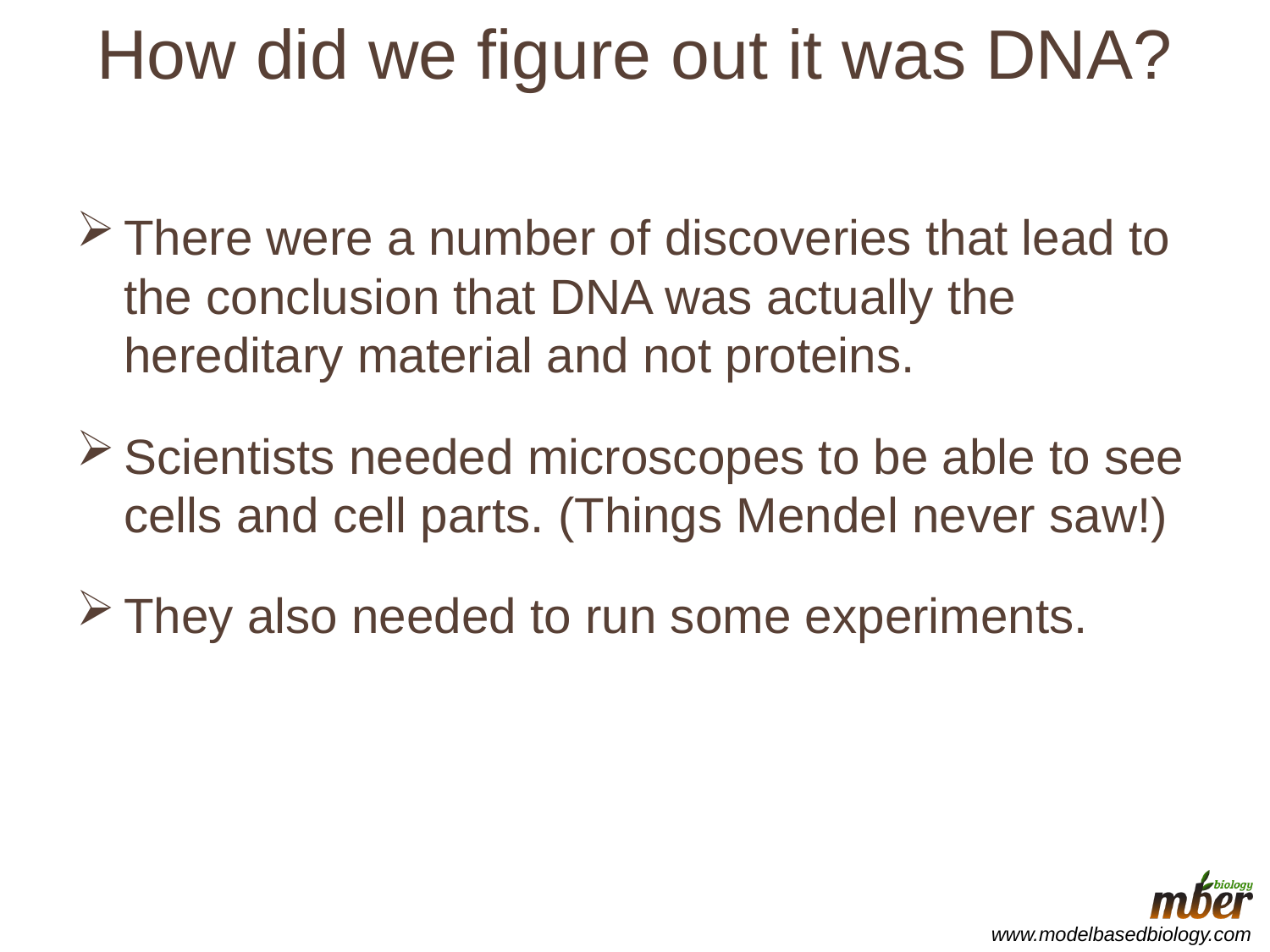

# How did we figure out it was DNA?
There were a number of discoveries that lead to the conclusion that DNA was actually the hereditary material and not proteins.
Scientists needed microscopes to be able to see cells and cell parts. (Things Mendel never saw!)
They also needed to run some experiments.